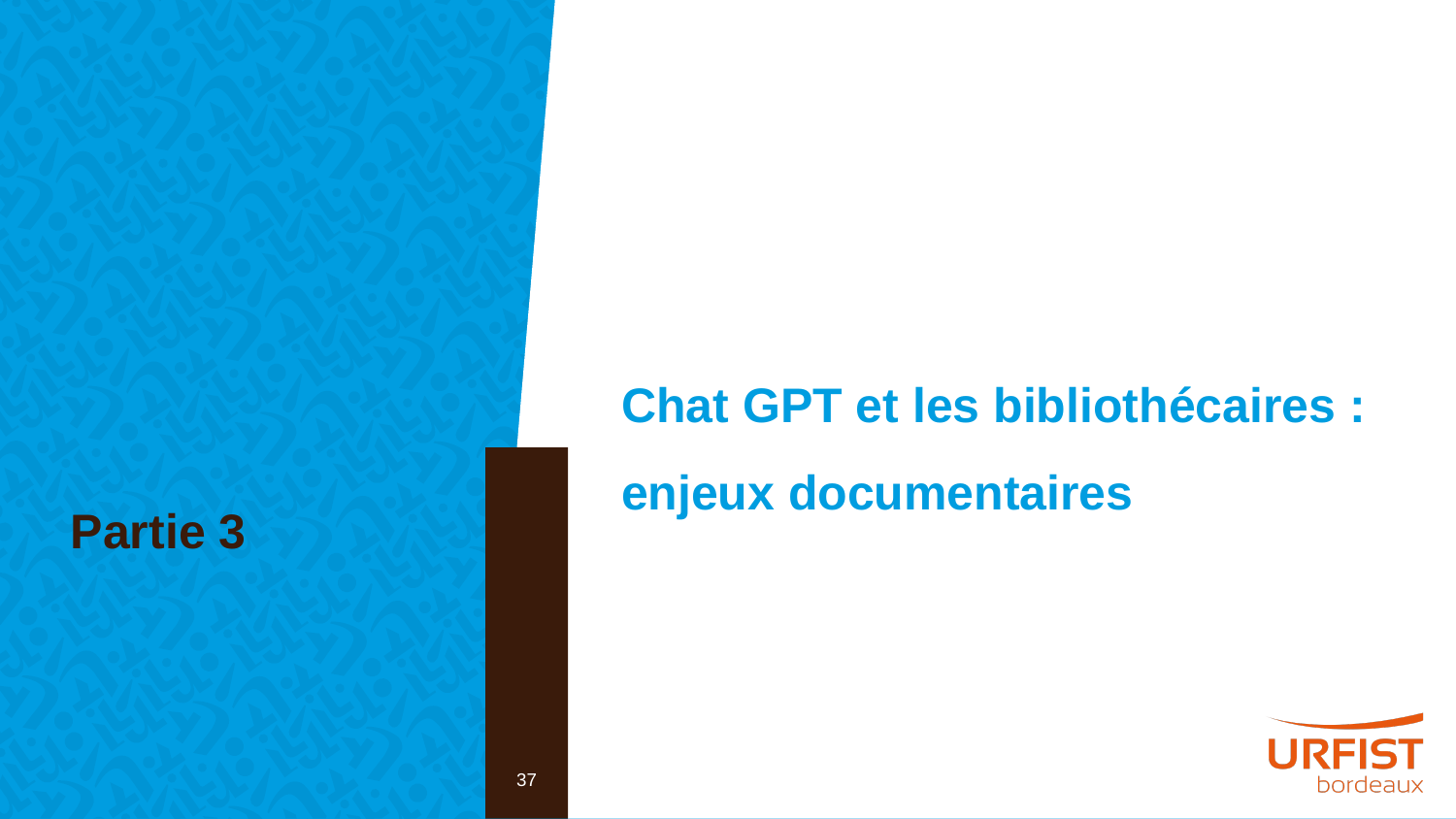

Partie 3

Chat GPT et les bibliothécaires : enjeux documentaires
37